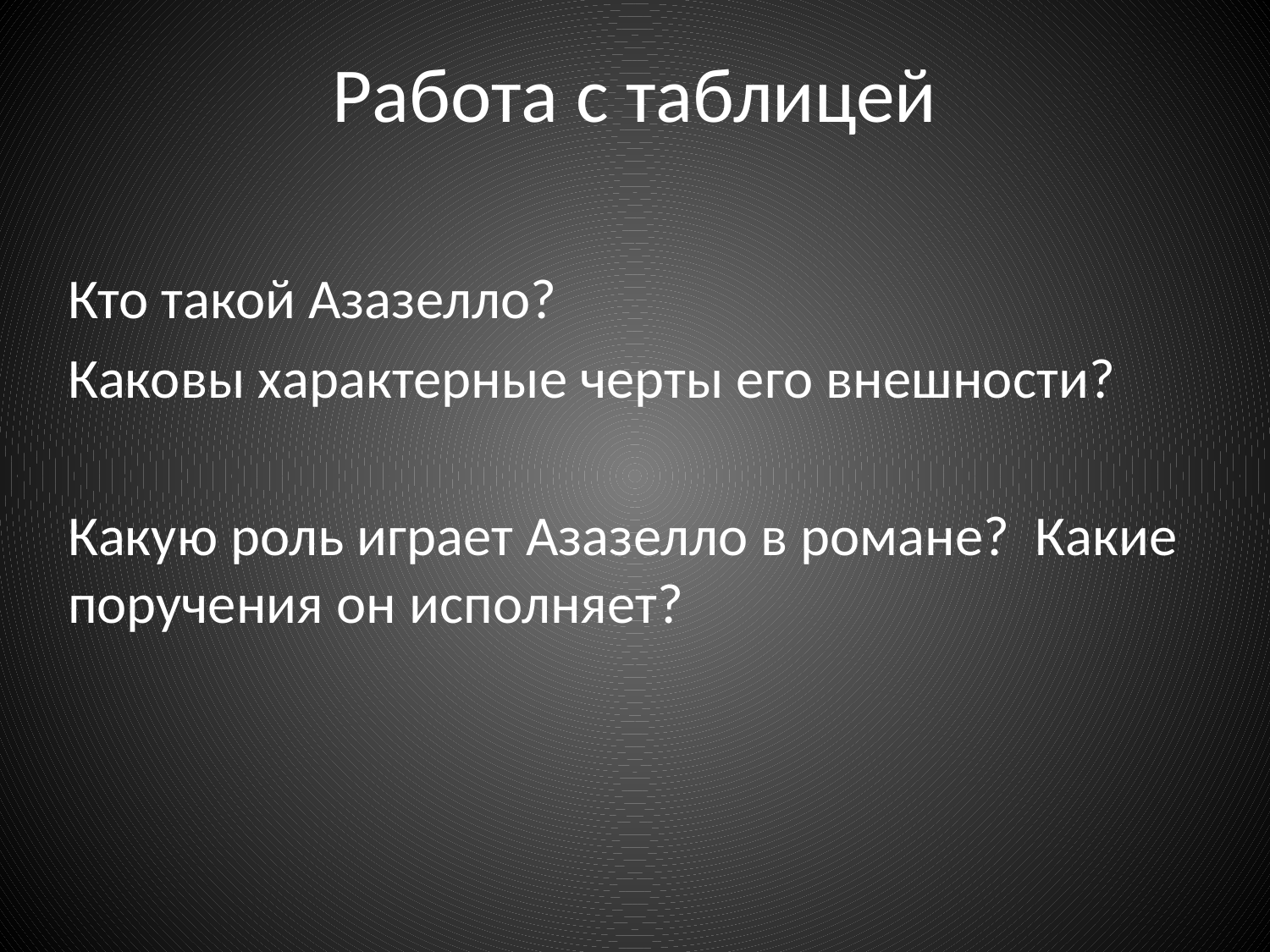

# Работа с таблицей
Кто такой Азазелло?
Каковы характерные черты его внешности?

Какую роль играет Азазелло в романе?  Какие поручения он исполняет?